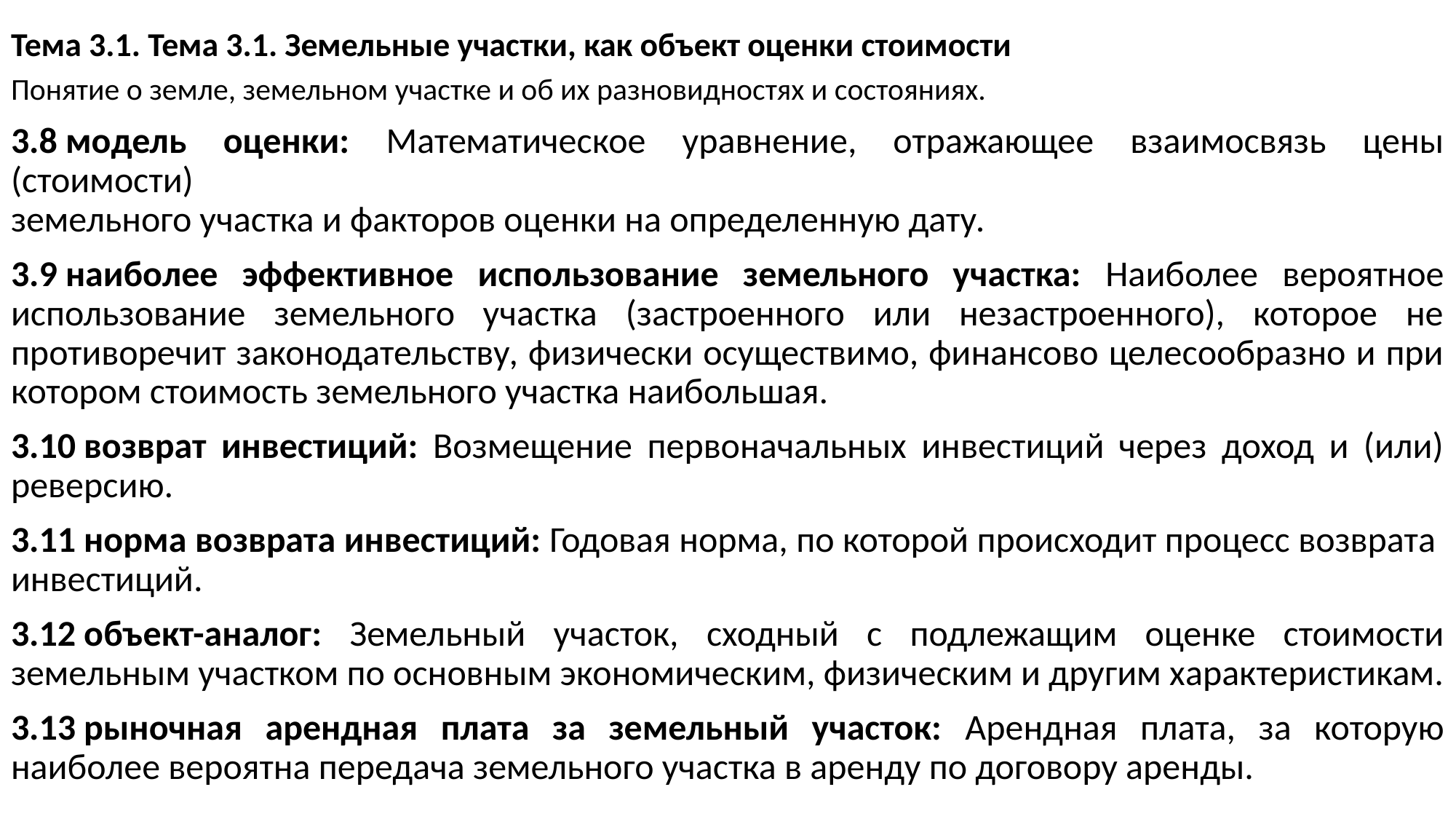

# Тема 3.1. Тема 3.1. Земельные участки, как объект оценки стоимости
Понятие о земле, земельном участке и об их разновидностях и состояниях.
3.8 модель оценки: Математическое уравнение, отражающее взаимосвязь цены (стоимости)
земельного участка и факторов оценки на определенную дату.
3.9 наиболее эффективное использование земельного участка: Наиболее вероятное использование земельного участка (застроенного или незастроенного), которое не противоречит законодательству, физически осуществимо, финансово целесообразно и при котором стоимость земельного участка наибольшая.
3.10 возврат инвестиций: Возмещение первоначальных инвестиций через доход и (или) реверсию.
3.11 норма возврата инвестиций: Годовая норма, по которой происходит процесс возврата
инвестиций.
3.12 объект-аналог: Земельный участок, сходный с подлежащим оценке стоимости земельным участком по основным экономическим, физическим и другим характеристикам.
3.13 рыночная арендная плата за земельный участок: Арендная плата, за которую наиболее вероятна передача земельного участка в аренду по договору аренды.